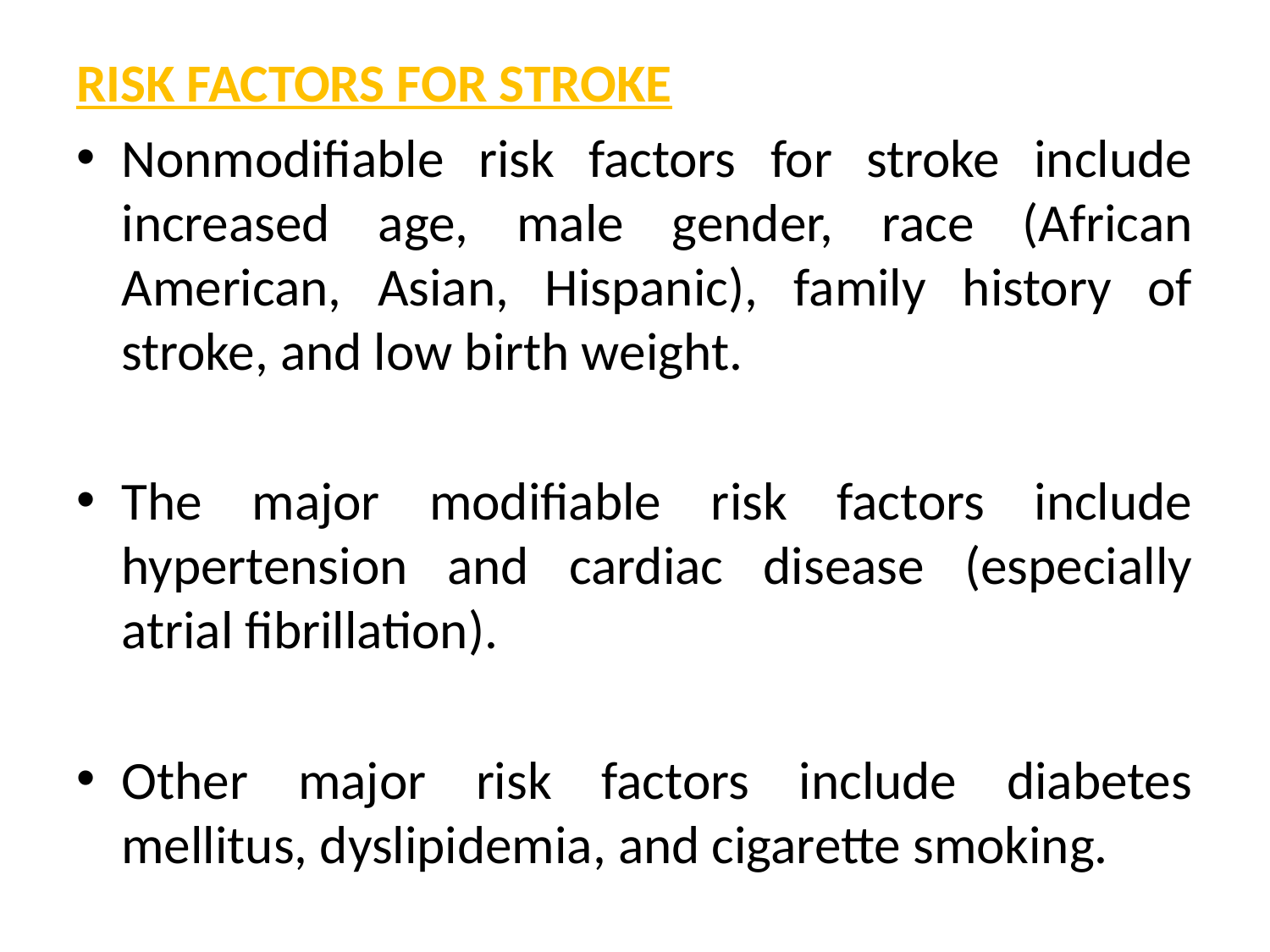

RISK FACTORS FOR STROKE
Nonmodifiable risk factors for stroke include increased age, male gender, race (African American, Asian, Hispanic), family history of stroke, and low birth weight.

The major modifiable risk factors include hypertension and cardiac disease (especially atrial fibrillation).

Other major risk factors include diabetes mellitus, dyslipidemia, and cigarette smoking.